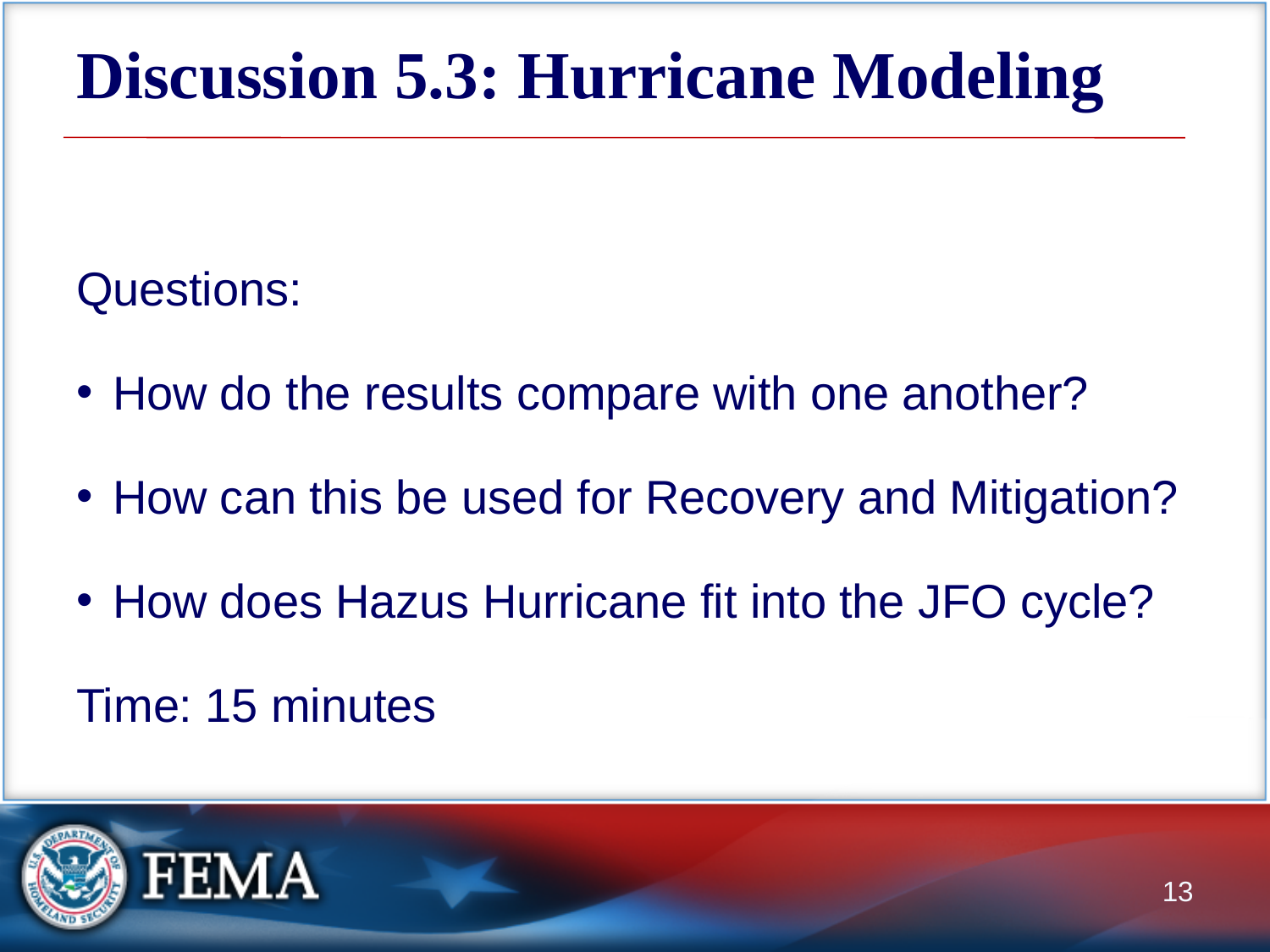

# Discussion 5.3: Hurricane Modeling

Questions:
How do the results compare with one another?
How can this be used for Recovery and Mitigation?
How does Hazus Hurricane fit into the JFO cycle?
Time: 15 minutes
13